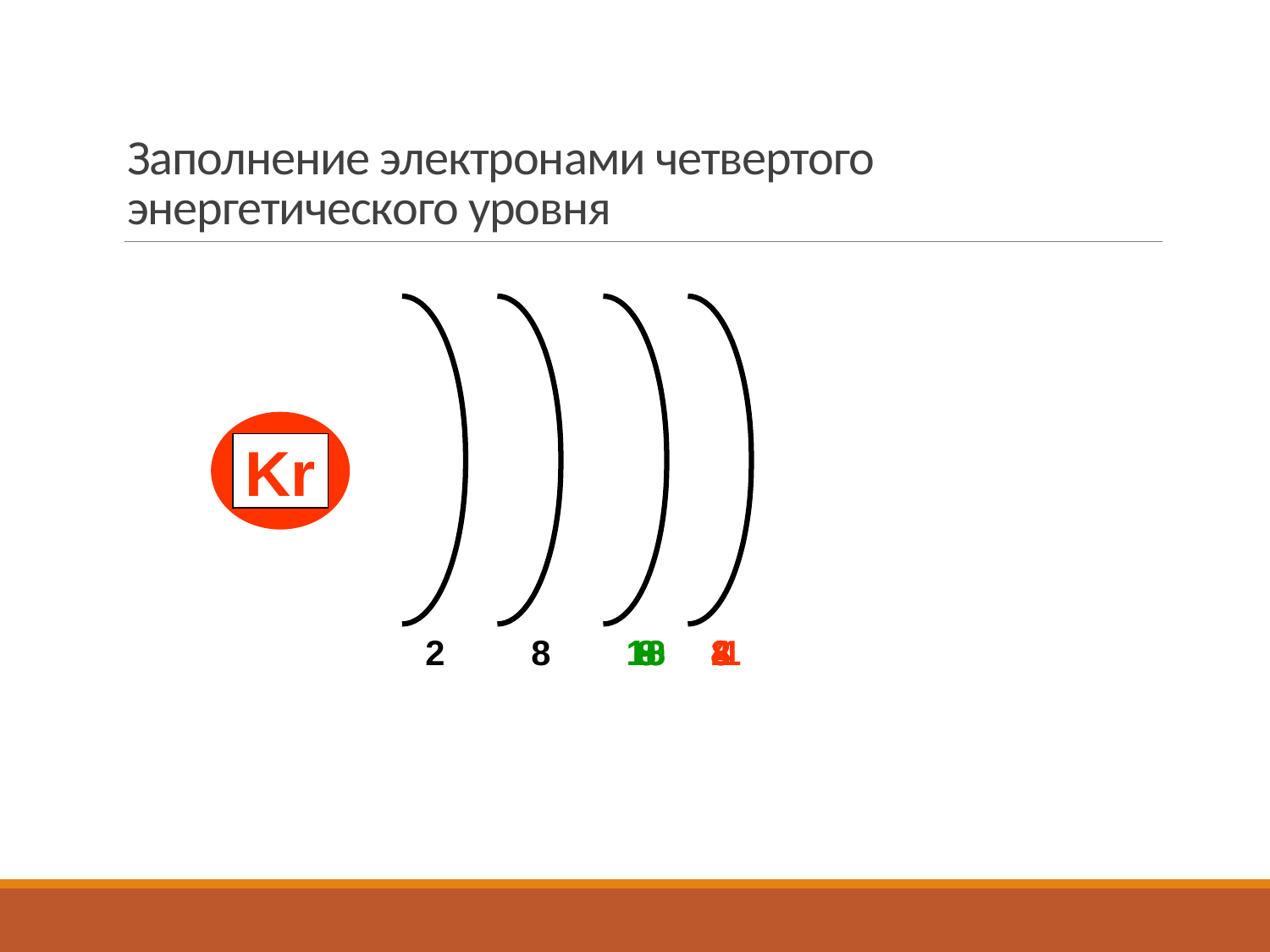

# Заполнение электронами четвертого энергетического уровня

2

8

Ca
Sc
Ti
Zn
Ga
Ge
Kr
K
10
18
8
9
2
3
4
8
1